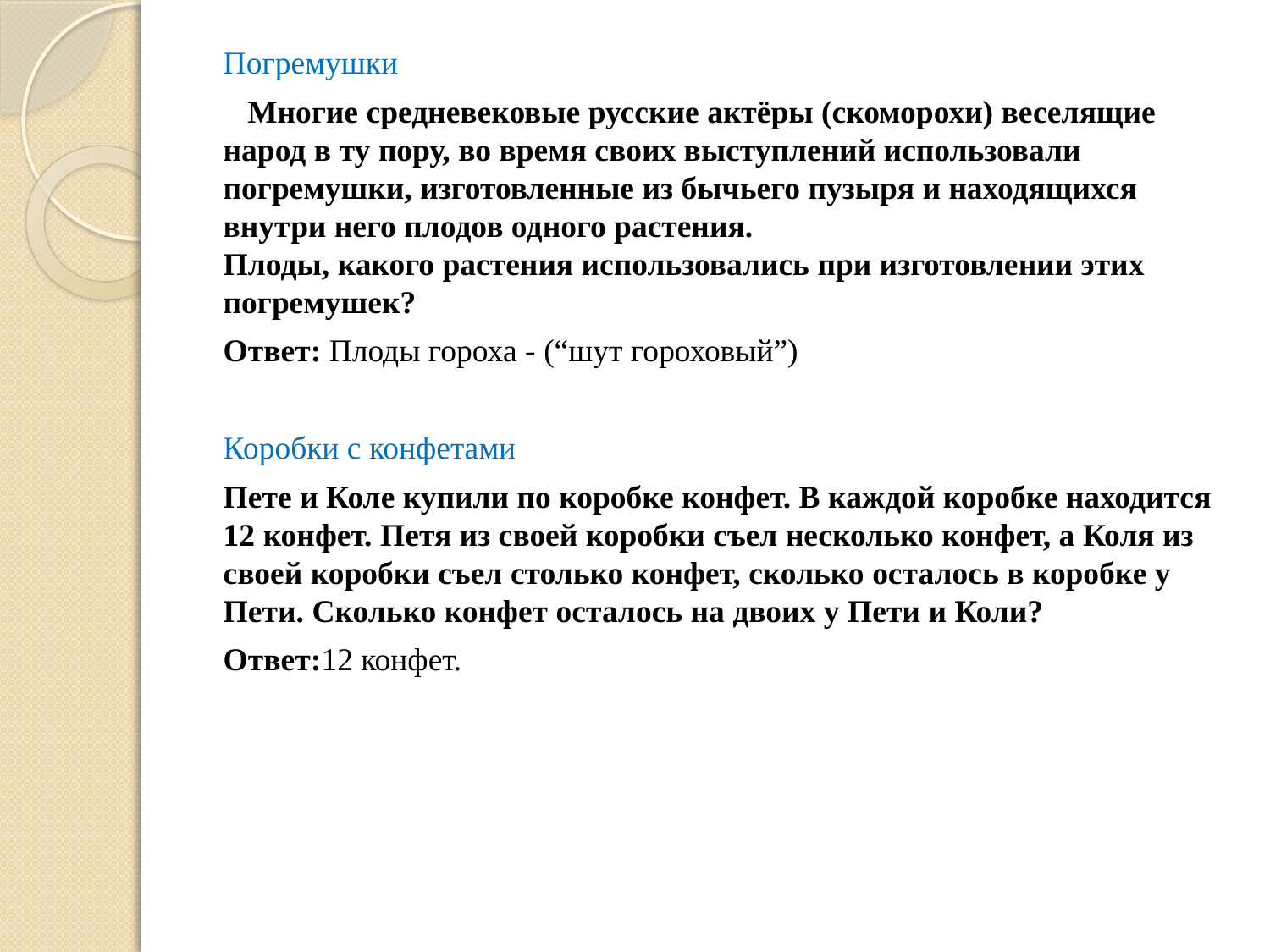

Погремушки
   Многие средневековые русские актёры (скоморохи) веселящие народ в ту пору, во время своих выступлений использовали погремушки, изготовленные из бычьего пузыря и находящихся внутри него плодов одного растения. 
Плоды, какого растения использовались при изготовлении этих погремушек?
Ответ: Плоды гороха - (“шут гороховый”)

Коробки с конфетами
Пете и Коле купили по коробке конфет. В каждой коробке находится 12 конфет. Петя из своей коробки съел несколько конфет, а Коля из своей коробки съел столько конфет, сколько осталось в коробке у Пети. Сколько конфет осталось на двоих у Пети и Коли?
Ответ:12 конфет.